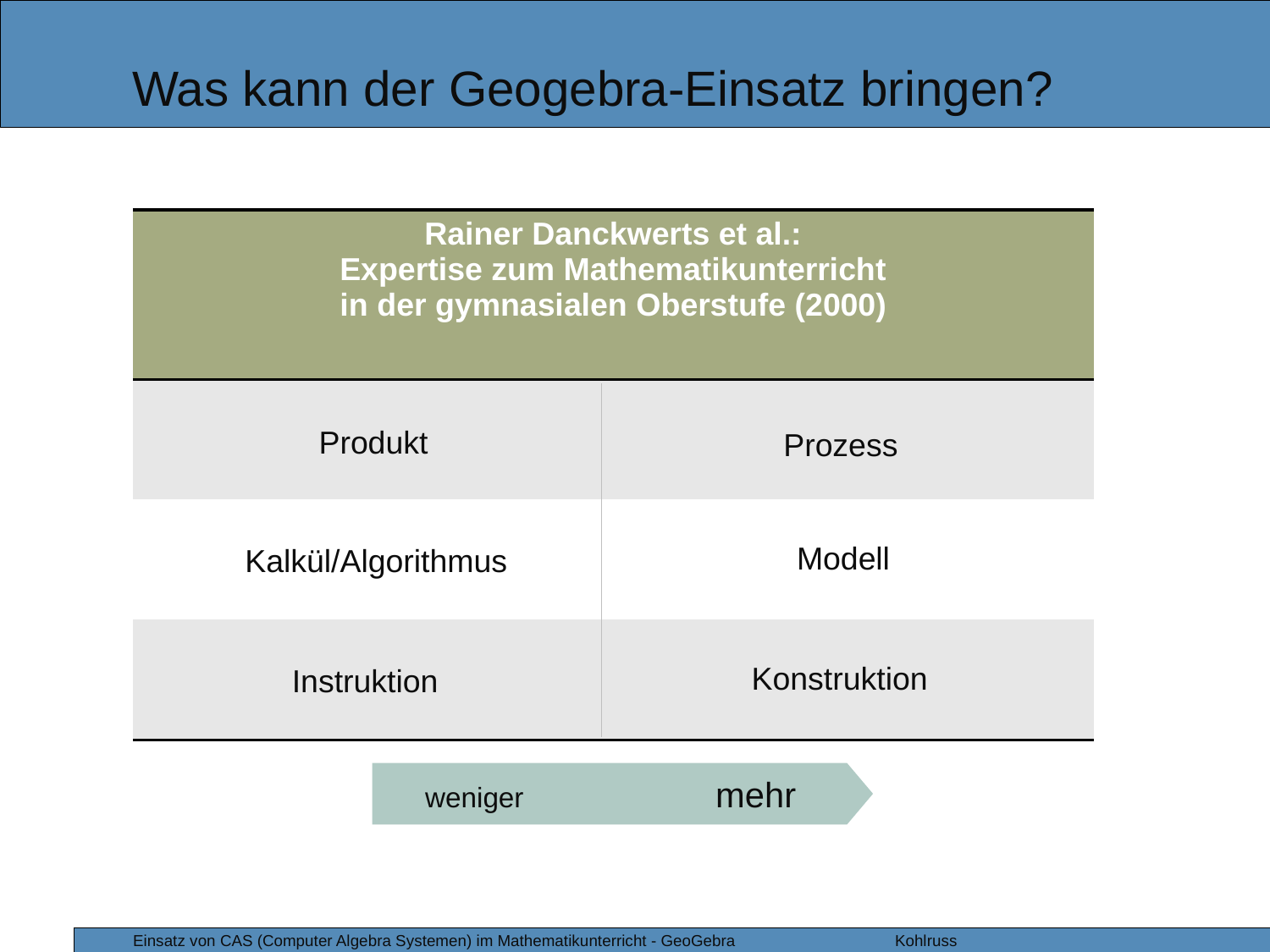

Was kann der Geogebra-Einsatz bringen?
| Rainer Danckwerts et al.: Expertise zum Mathematikunterricht in der gymnasialen Oberstufe (2000) |  |
| --- | --- |
|  |  |
|  |  |
|  |  |
Produkt
Prozess
Modell
Kalkül/Algorithmus
Konstruktion
Instruktion

mehr
weniger